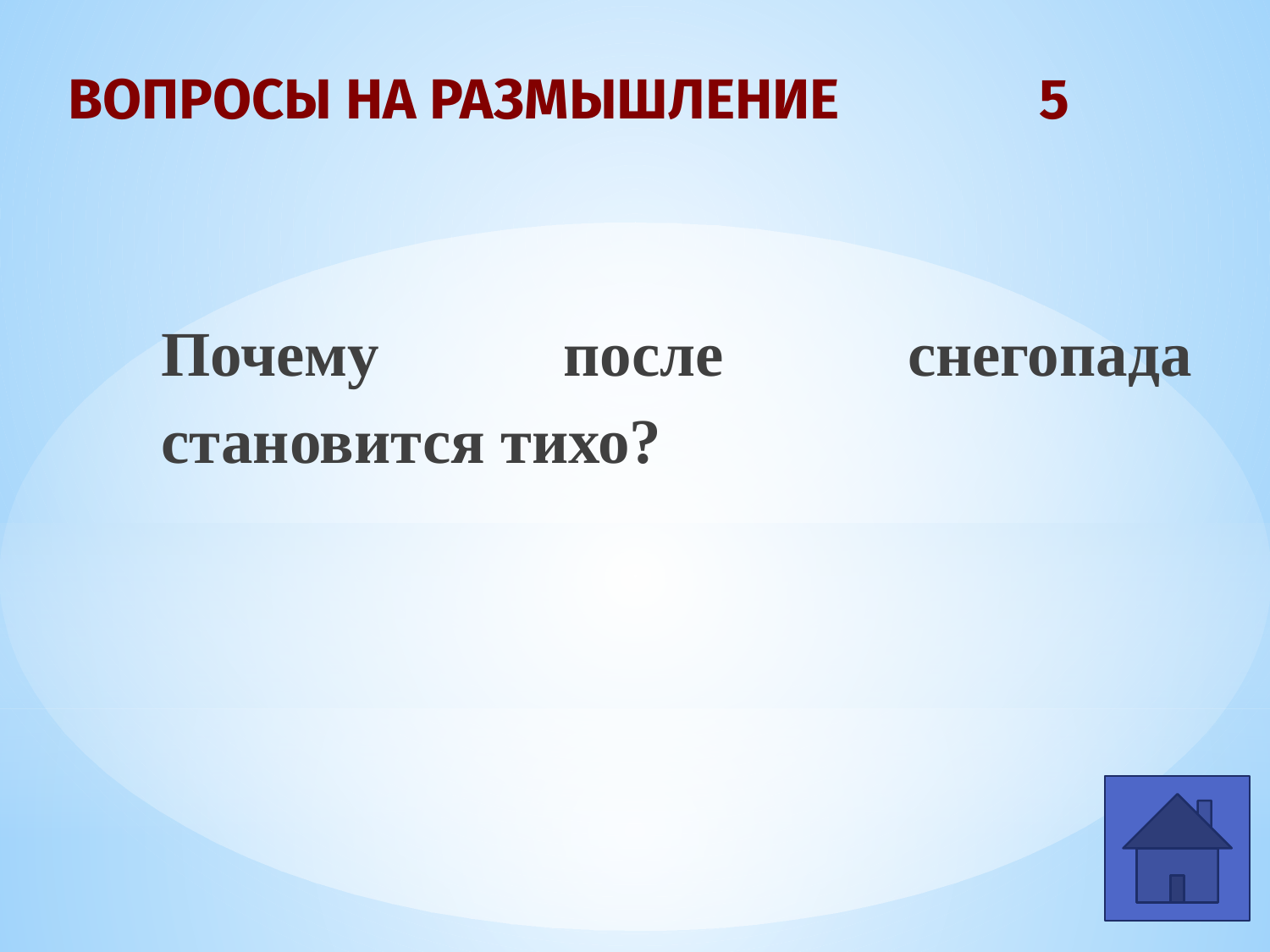

# ВОПРОСЫ НА РАЗМЫШЛЕНИЕ               5

Почему после снегопада становится тихо?